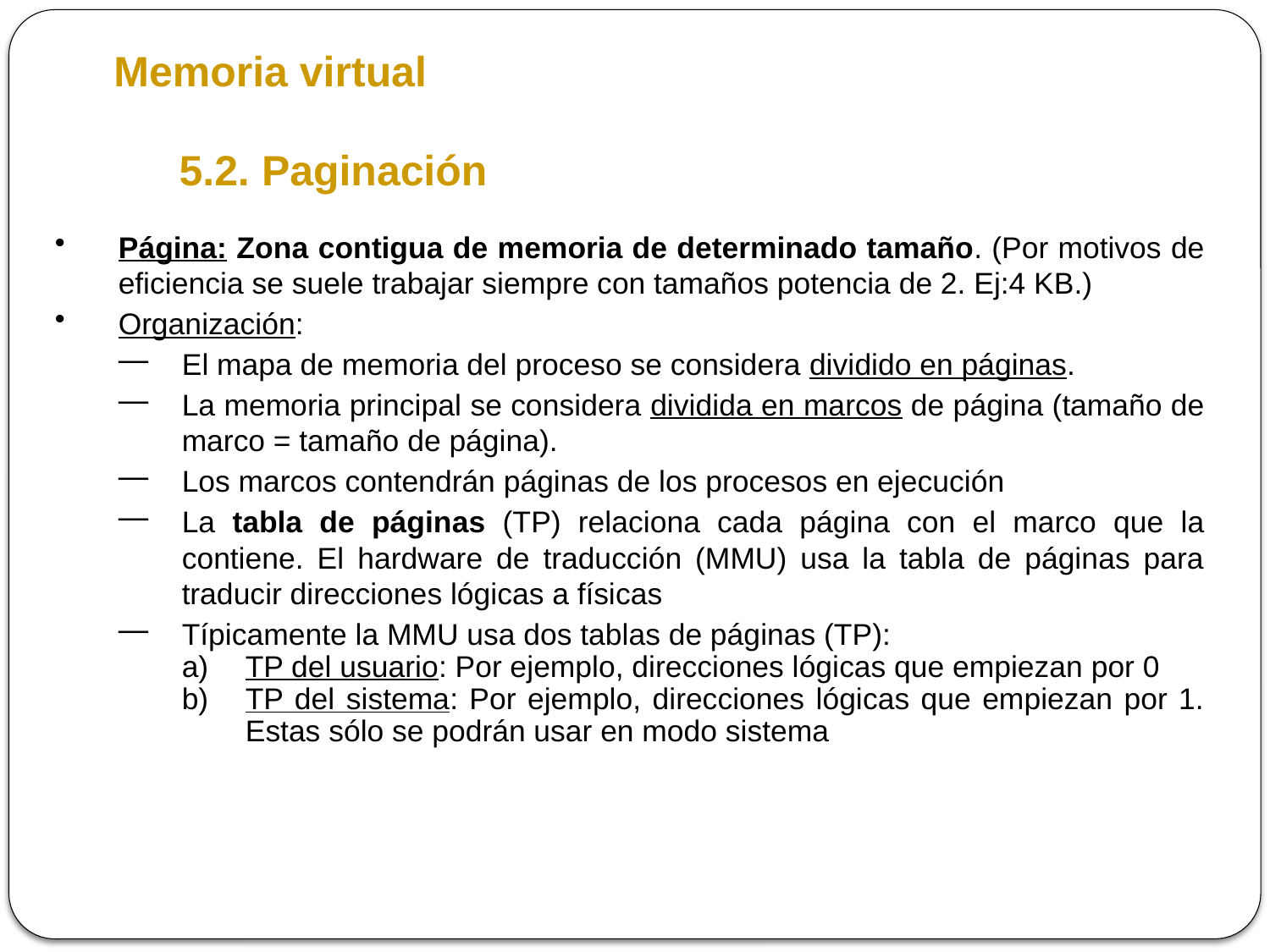

Memoria virtual
5.2. Paginación
Página: Zona contigua de memoria de determinado tamaño. (Por motivos de eficiencia se suele trabajar siempre con tamaños potencia de 2. Ej:4 KB.)
Organización:
El mapa de memoria del proceso se considera dividido en páginas.
La memoria principal se considera dividida en marcos de página (tamaño de marco = tamaño de página).
Los marcos contendrán páginas de los procesos en ejecución
La tabla de páginas (TP) relaciona cada página con el marco que la contiene. El hardware de traducción (MMU) usa la tabla de páginas para traducir direcciones lógicas a físicas
Típicamente la MMU usa dos tablas de páginas (TP):
TP del usuario: Por ejemplo, direcciones lógicas que empiezan por 0
TP del sistema: Por ejemplo, direcciones lógicas que empiezan por 1. Estas sólo se podrán usar en modo sistema